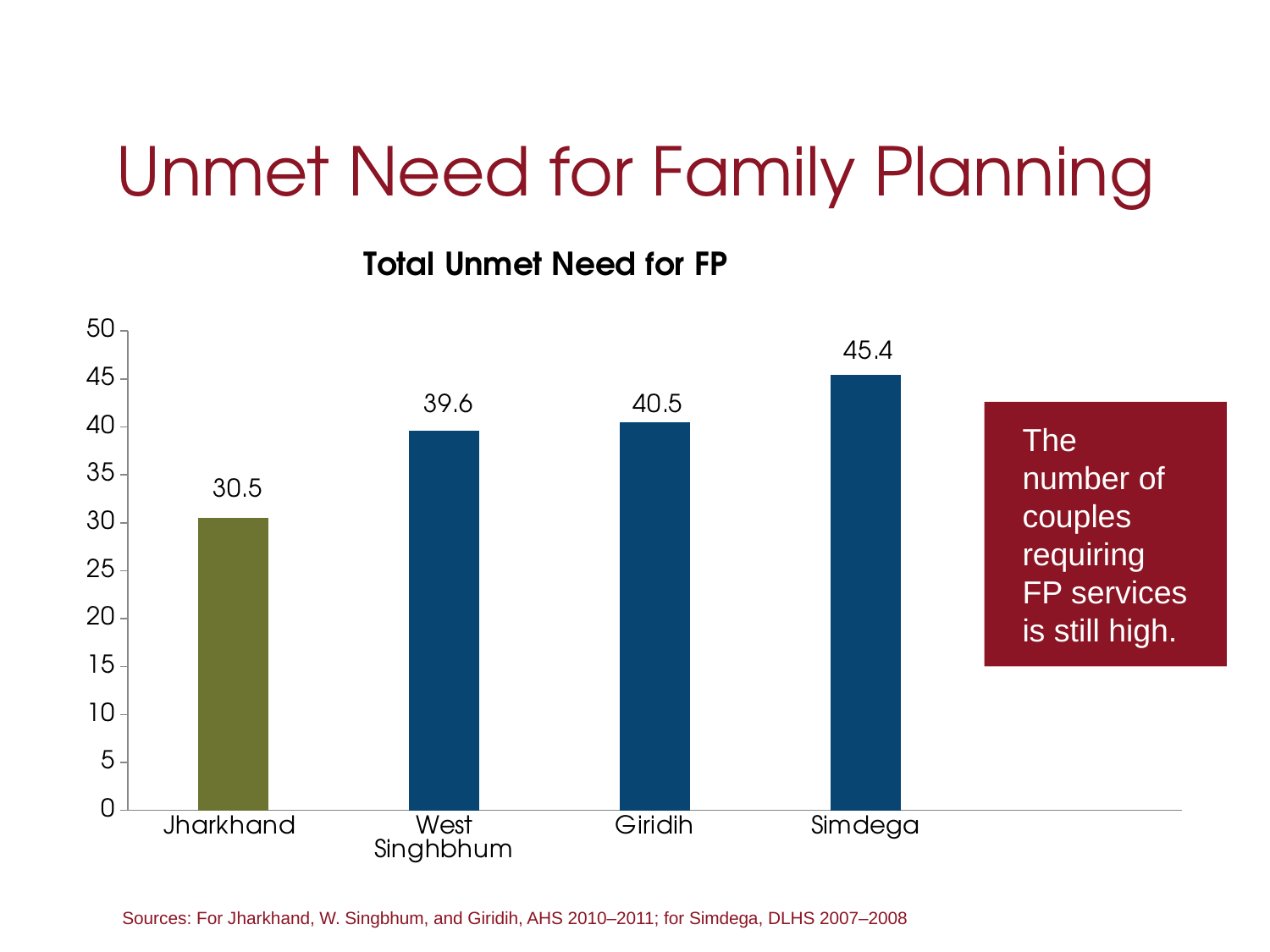

# Unmet Need for Family Planning

### Chart: Total Unmet Need for FP

| Category |  |
|---|---|
| Jharkhand  | 30.5 |
| West Singhbhum | 39.6 |
| Giridih | 40.5 |
| Simdega | 45.4 |
The number of couples requiring FP services is still high.
Sources: For Jharkhand, W. Singbhum, and Giridih, AHS 2010–2011; for Simdega, DLHS 2007–2008